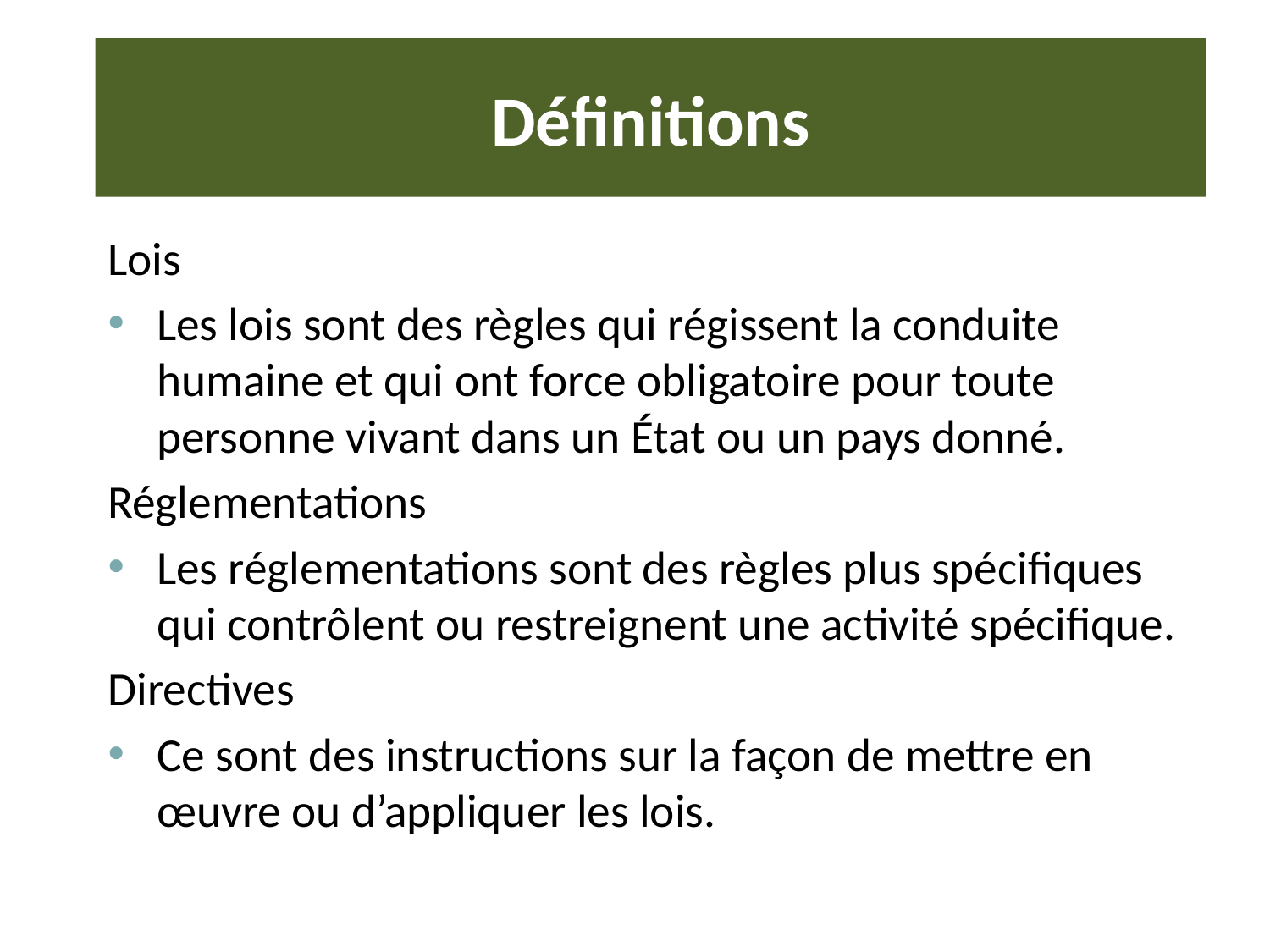

# Définitions
Lois
Les lois sont des règles qui régissent la conduite humaine et qui ont force obligatoire pour toute personne vivant dans un État ou un pays donné.
Réglementations
Les réglementations sont des règles plus spécifiques qui contrôlent ou restreignent une activité spécifique.
Directives
Ce sont des instructions sur la façon de mettre en œuvre ou d’appliquer les lois.